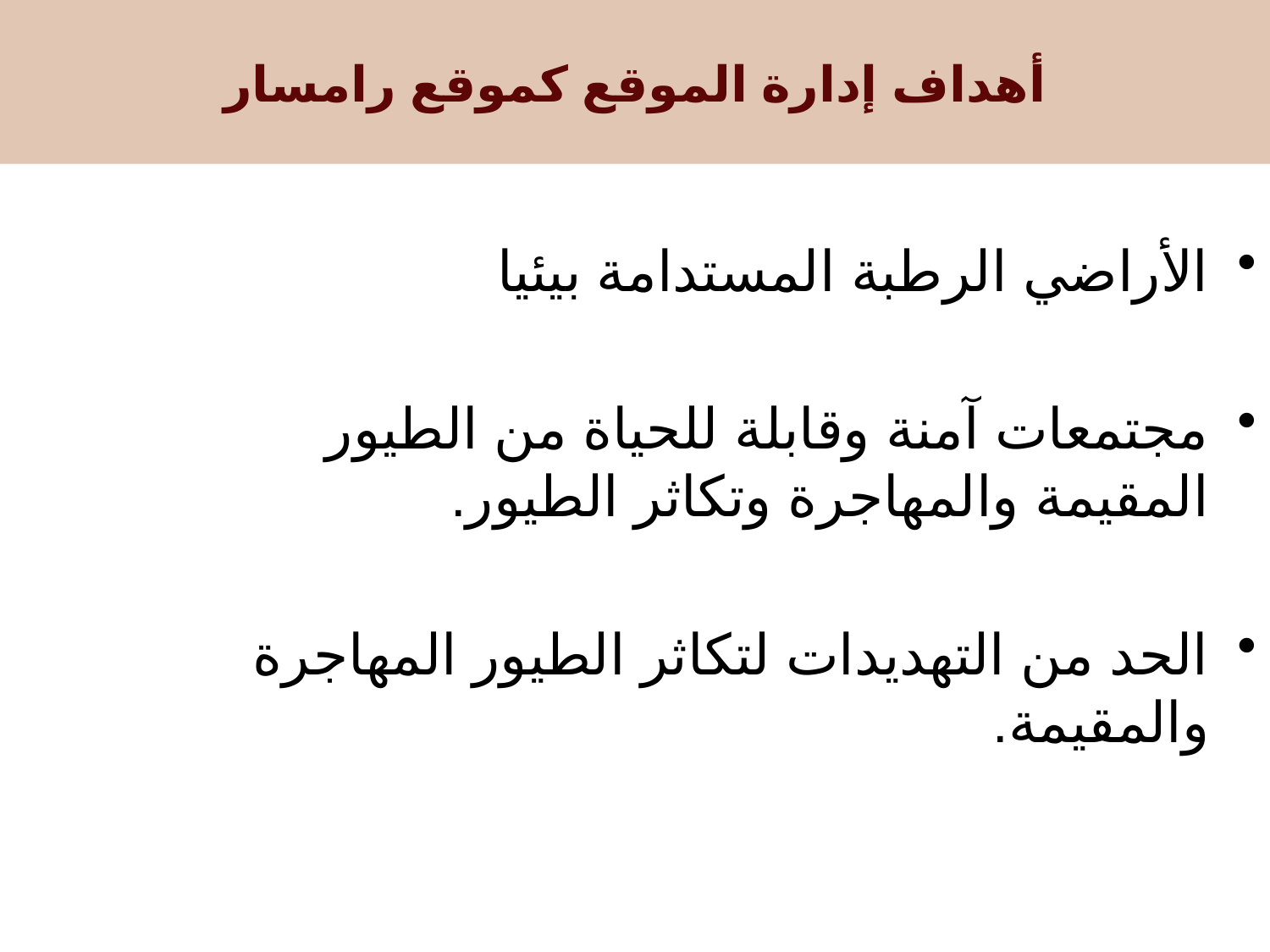

# أهداف إدارة الموقع كموقع رامسار
الأراضي الرطبة المستدامة بيئيا

مجتمعات آمنة وقابلة للحياة من الطيور المقيمة والمهاجرة وتكاثر الطيور.

الحد من التهديدات لتكاثر الطيور المهاجرة والمقيمة.